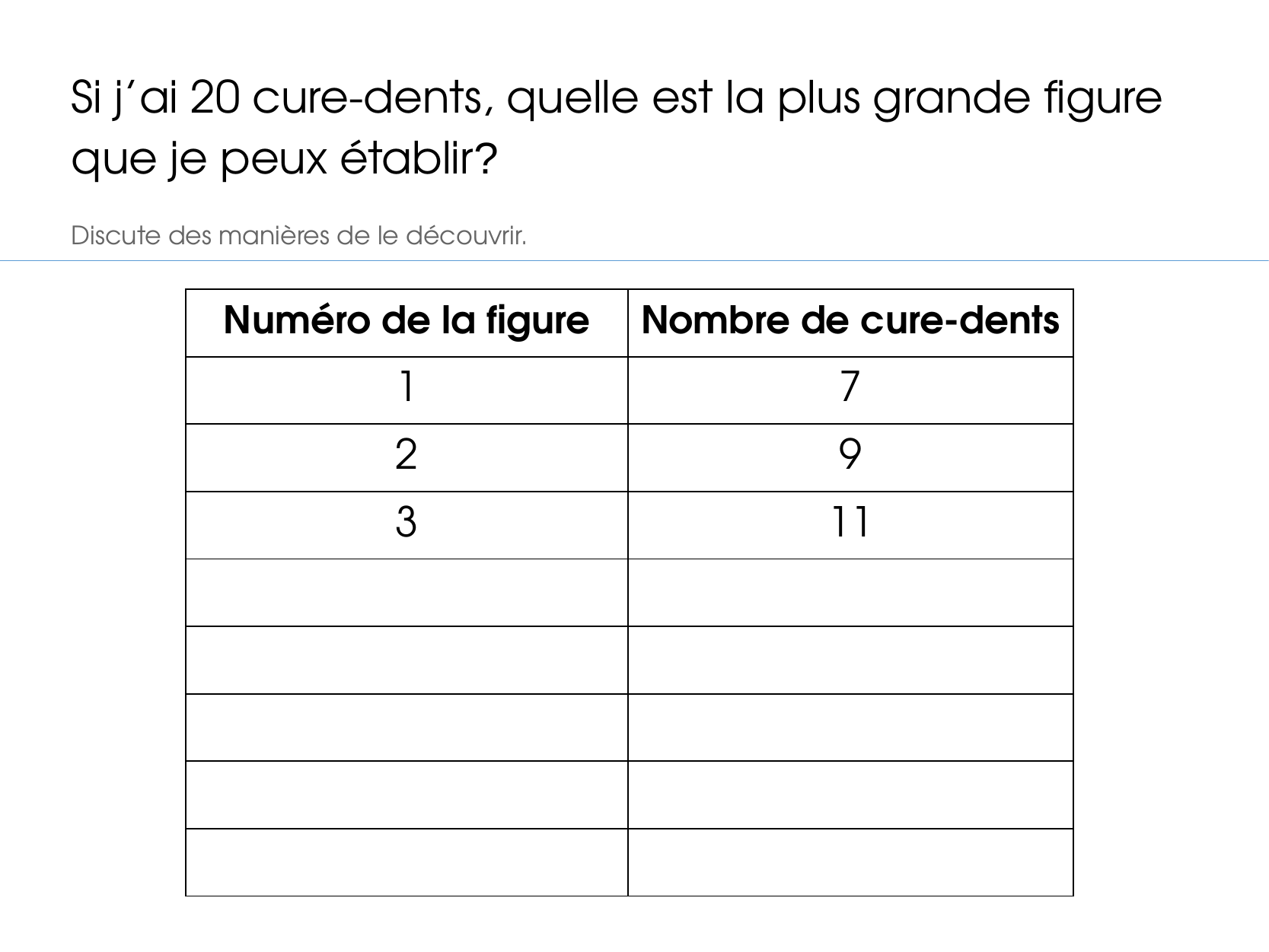

Si j’ai 20 cure-dents, quelle est la plus grande figure
que je peux établir?
Discute des manières de le découvrir.
| Numéro de la figure | Nombre de cure-dents |
| --- | --- |
| 1 | 7 |
| 2 | 9 |
| 3 | 11 |
|  |  |
|  |  |
|  |  |
|  |  |
|  |  |